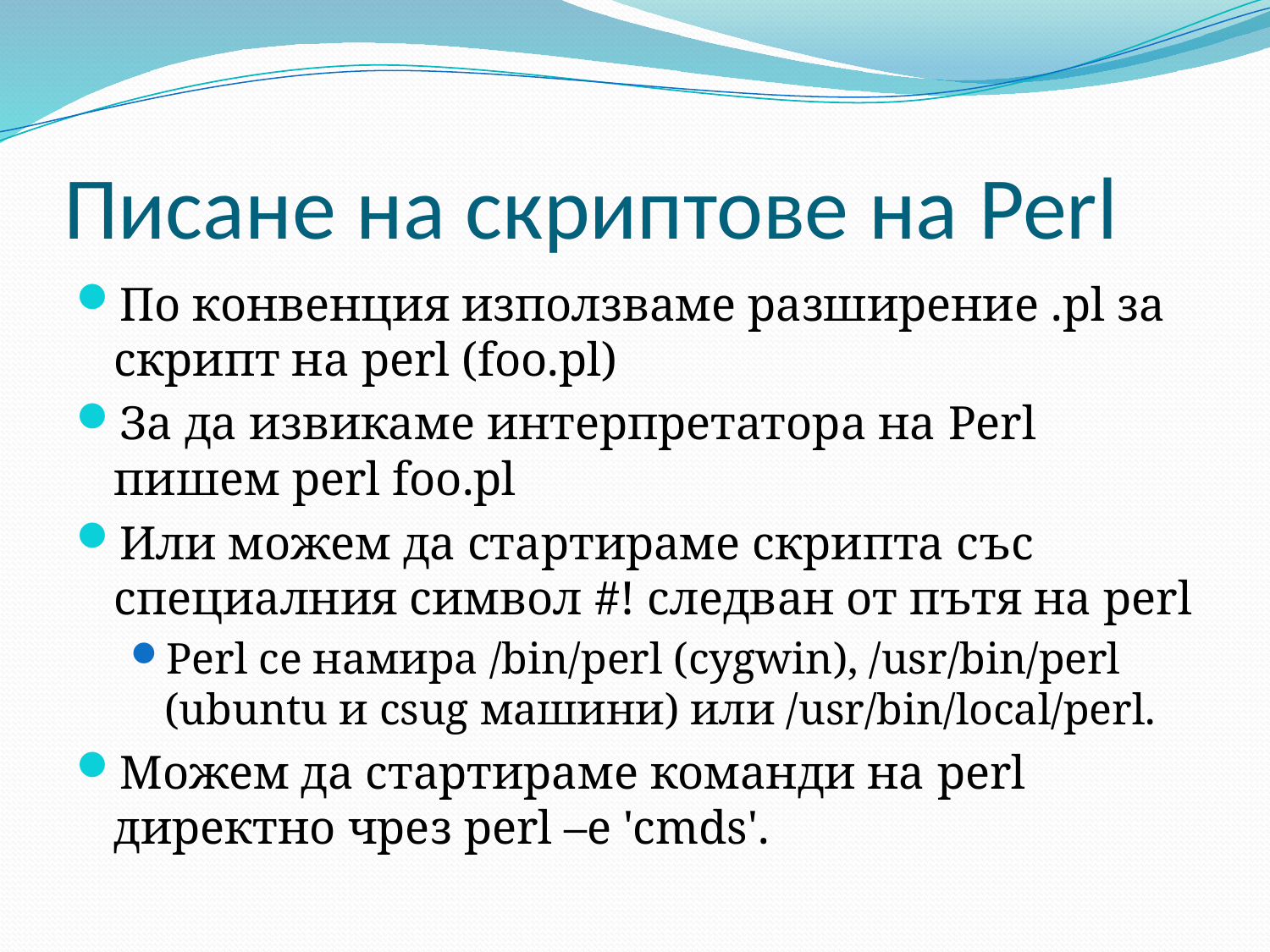

# Писане на скриптове на Perl
По конвенция използваме разширение .pl за скрипт на perl (foo.pl)
За да извикаме интерпретатора на Perl пишем perl foo.pl
Или можем да стартираме скрипта със специалния символ #! следван от пътя на perl
Perl се намира /bin/perl (cygwin), /usr/bin/perl (ubuntu и csug машини) или /usr/bin/local/perl.
Можем да стартираме команди на perl директно чрез perl –e 'cmds'.